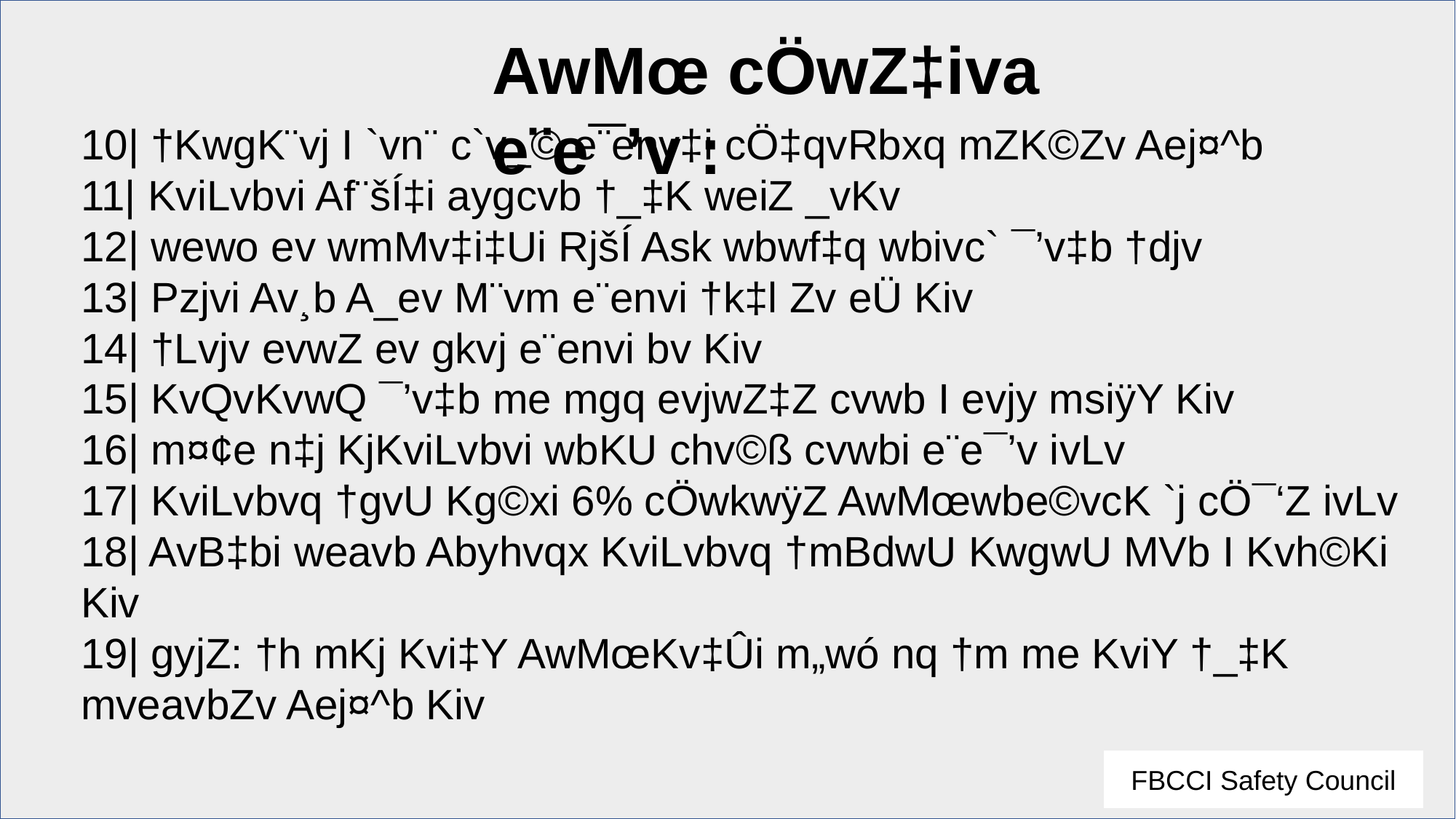

AwMœ cÖwZ‡iva e¨e¯’v :
10| †KwgK¨vj I `vn¨ c`v_© e¨env‡i cÖ‡qvRbxq mZK©Zv Aej¤^b
11| KviLvbvi Af¨šÍ‡i aygcvb †_‡K weiZ _vKv
12| wewo ev wmMv‡i‡Ui RjšÍ Ask wbwf‡q wbivc` ¯’v‡b †djv
13| Pzjvi Av¸b A_ev M¨vm e¨envi †k‡l Zv eÜ Kiv
14| †Lvjv evwZ ev gkvj e¨envi bv Kiv
15| KvQvKvwQ ¯’v‡b me mgq evjwZ‡Z cvwb I evjy msiÿY Kiv
16| m¤¢e n‡j KjKviLvbvi wbKU chv©ß cvwbi e¨e¯’v ivLv
17| KviLvbvq †gvU Kg©xi 6% cÖwkwÿZ AwMœwbe©vcK `j cÖ¯‘Z ivLv
18| AvB‡bi weavb Abyhvqx KviLvbvq †mBdwU KwgwU MVb I Kvh©Ki Kiv
19| gyjZ: †h mKj Kvi‡Y AwMœKv‡Ûi m„wó nq †m me KviY †_‡K mveavbZv Aej¤^b Kiv
#

FBCCI Safety Council